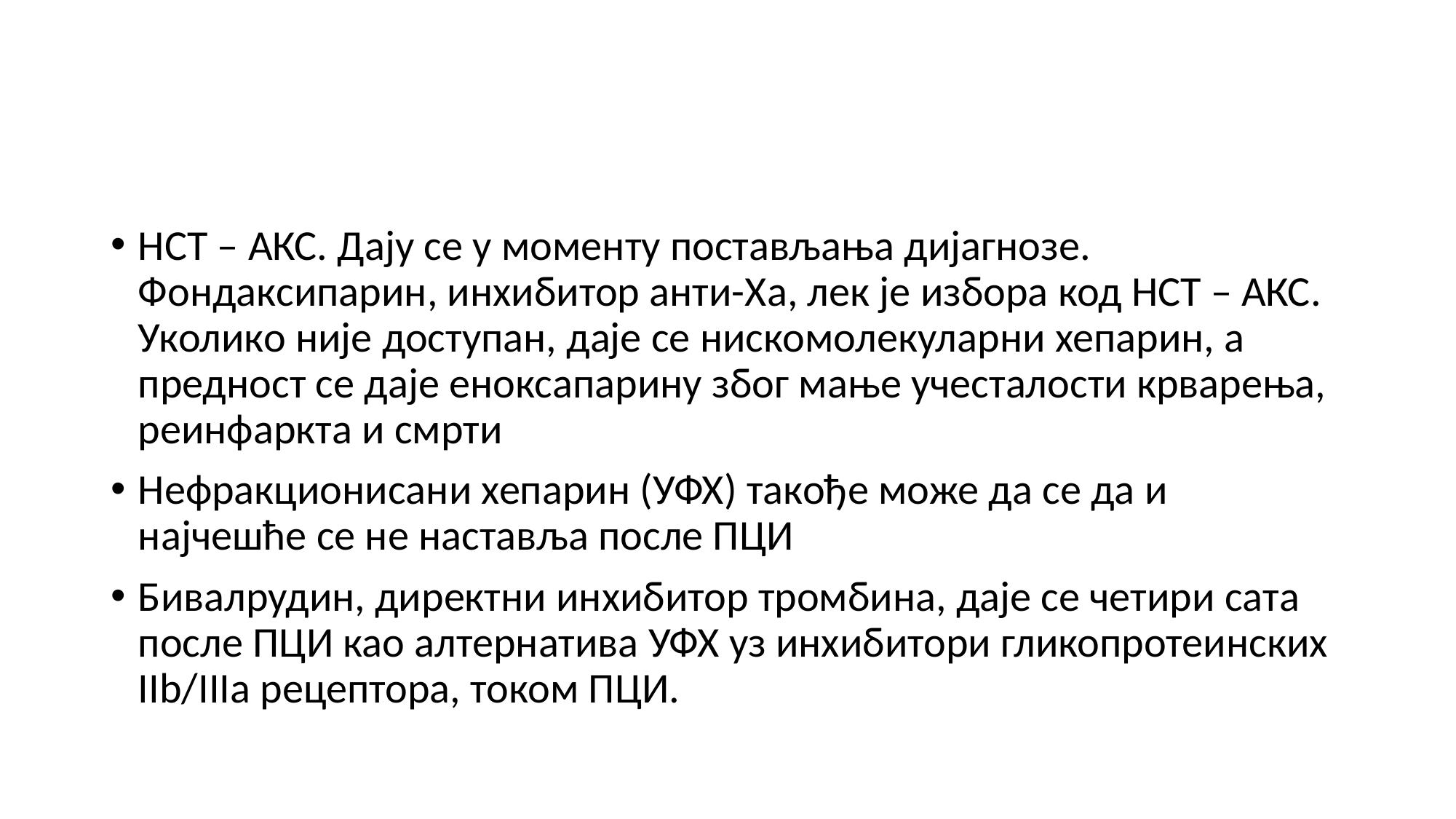

#
НСТ – АКС. Дају се у моменту постављања дијагнозе. Фондаксипарин, инхибитор анти-Xа, лек је избора код НСТ – АКС. Уколико није доступан, даје се нискомолекуларни хепарин, а предност се даје еноксапарину због мање учесталости крварења, реинфаркта и смрти
Нефракционисани хепарин (УФХ) такође може да се да и најчешће се не наставља после ПЦИ
Бивалрудин, директни инхибитор тромбина, даје се четири сата после ПЦИ као алтернатива УФХ уз инхибитори гликопротеинских IIb/IIIa рецептора, током ПЦИ.